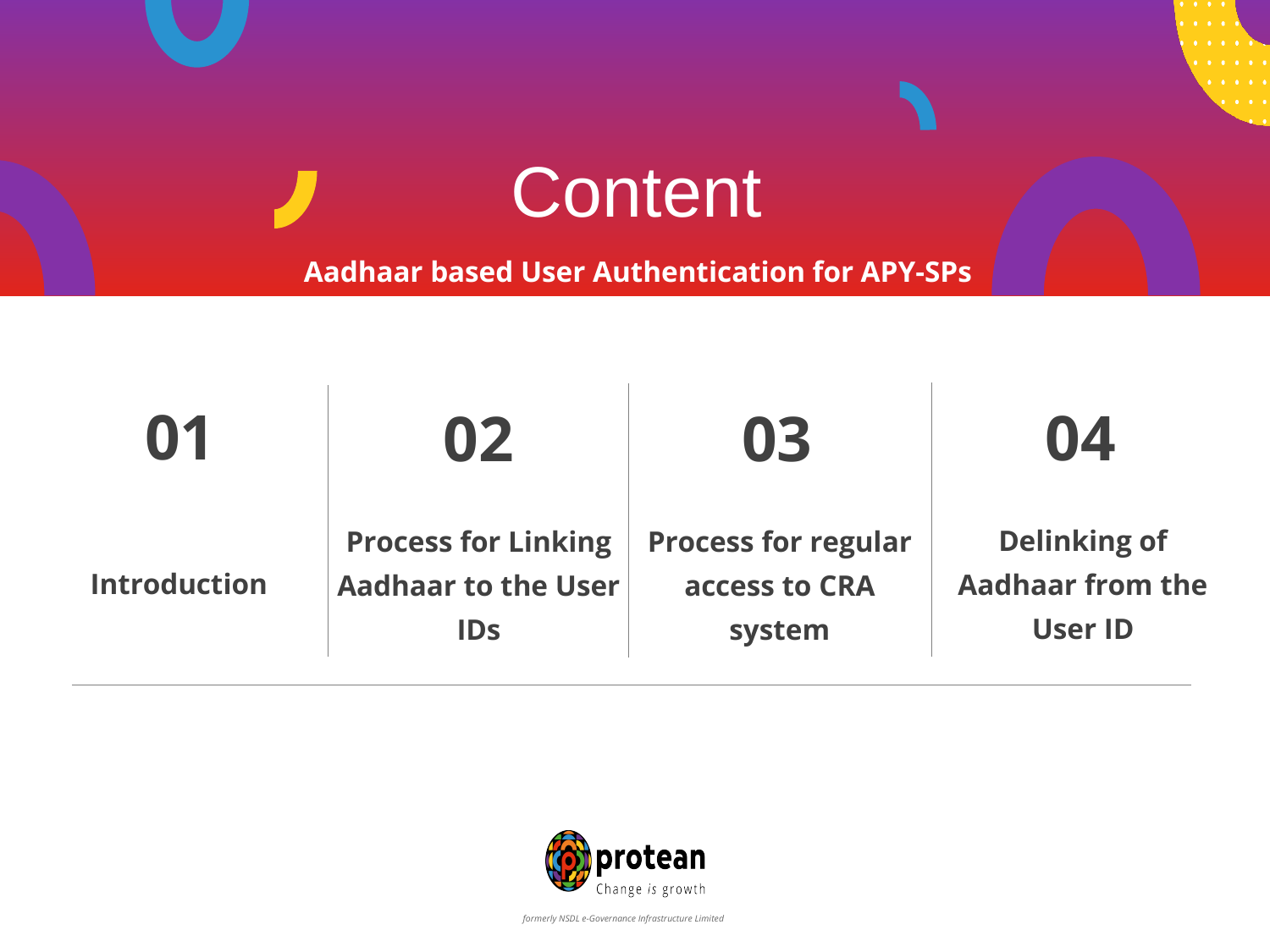

Content
Aadhaar based User Authentication for APY-SPs
01
04
02
03

Delinking of Aadhaar from the User ID
Process for Linking Aadhaar to the User IDs
Process for regular access to CRA system
Introduction